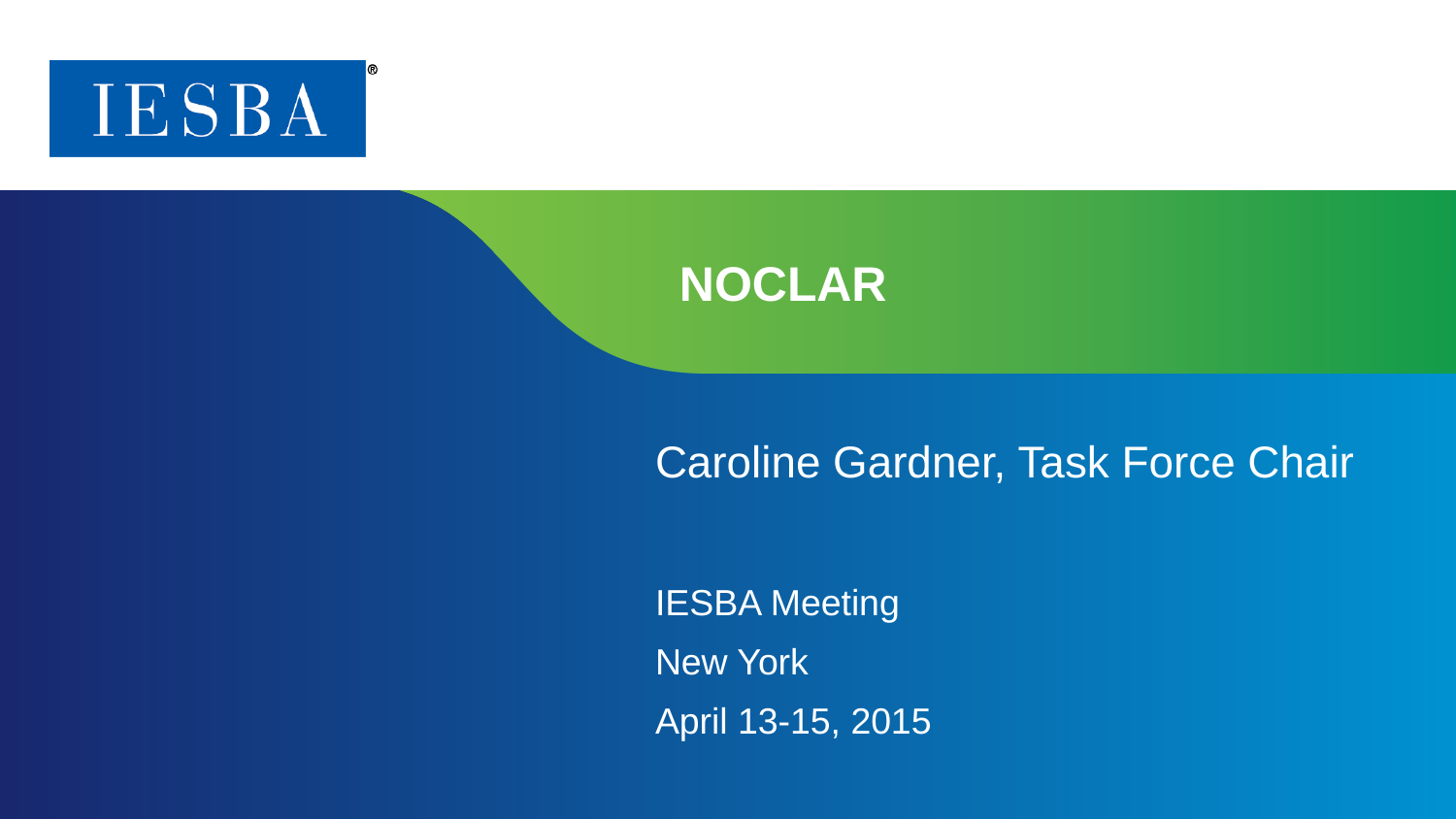

# NOCLAR
Caroline Gardner, Task Force Chair
IESBA Meeting
New York
April 13-15, 2015